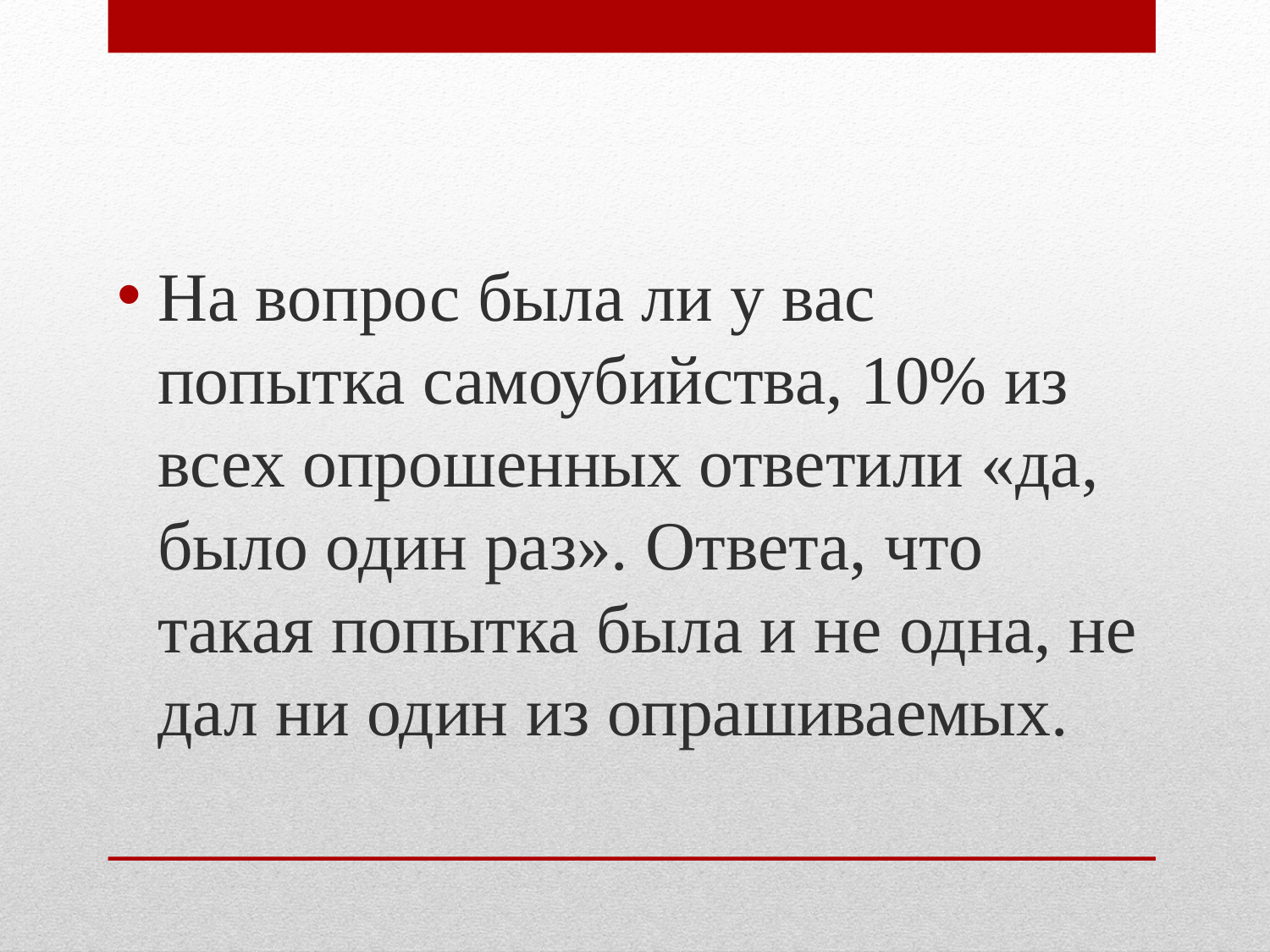

На вопрос была ли у вас попытка самоубийства, 10% из всех опрошенных ответили «да, было один раз». Ответа, что такая попытка была и не одна, не дал ни один из опрашиваемых.

#